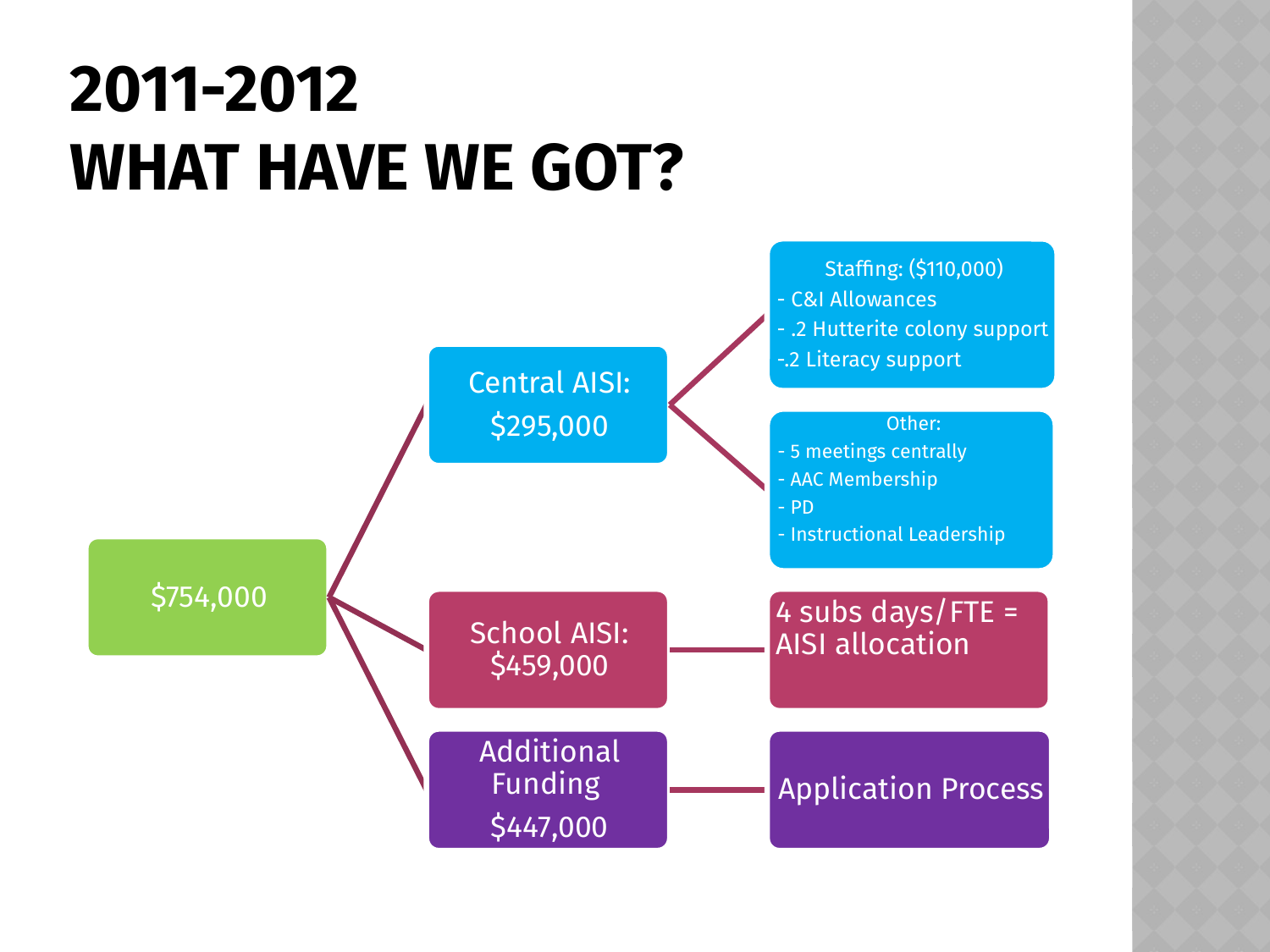

# 2011-2012 What have we got?
$754,000

Central AISI:
$295,000

Staffing: ($110,000)
- C&I Allowances
- .2 Hutterite colony support
-.2 Literacy support

Other:
- 5 meetings centrally
- AAC Membership
- PD
- Instructional Leadership

School AISI: $459,000

4 subs days/FTE = AISI allocation

Additional Funding
$447,000

Application Process